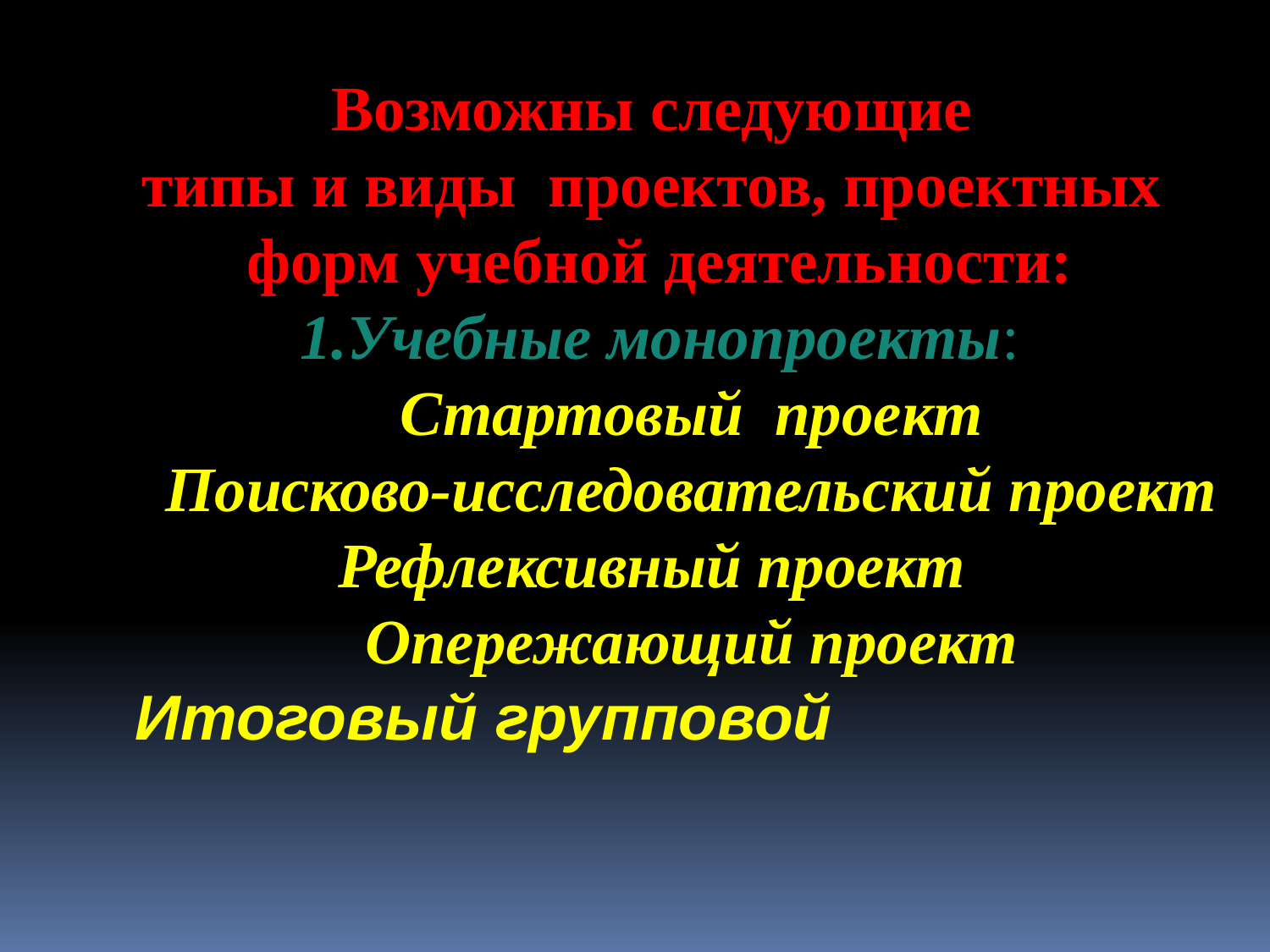

Возможны следующие
типы и виды  проектов, проектных
форм учебной деятельности:
1.Учебные монопроекты:
     Стартовый  проект
     Поисково-исследовательский проект
     Рефлексивный проект
     Опережающий проект
    Итоговый групповой